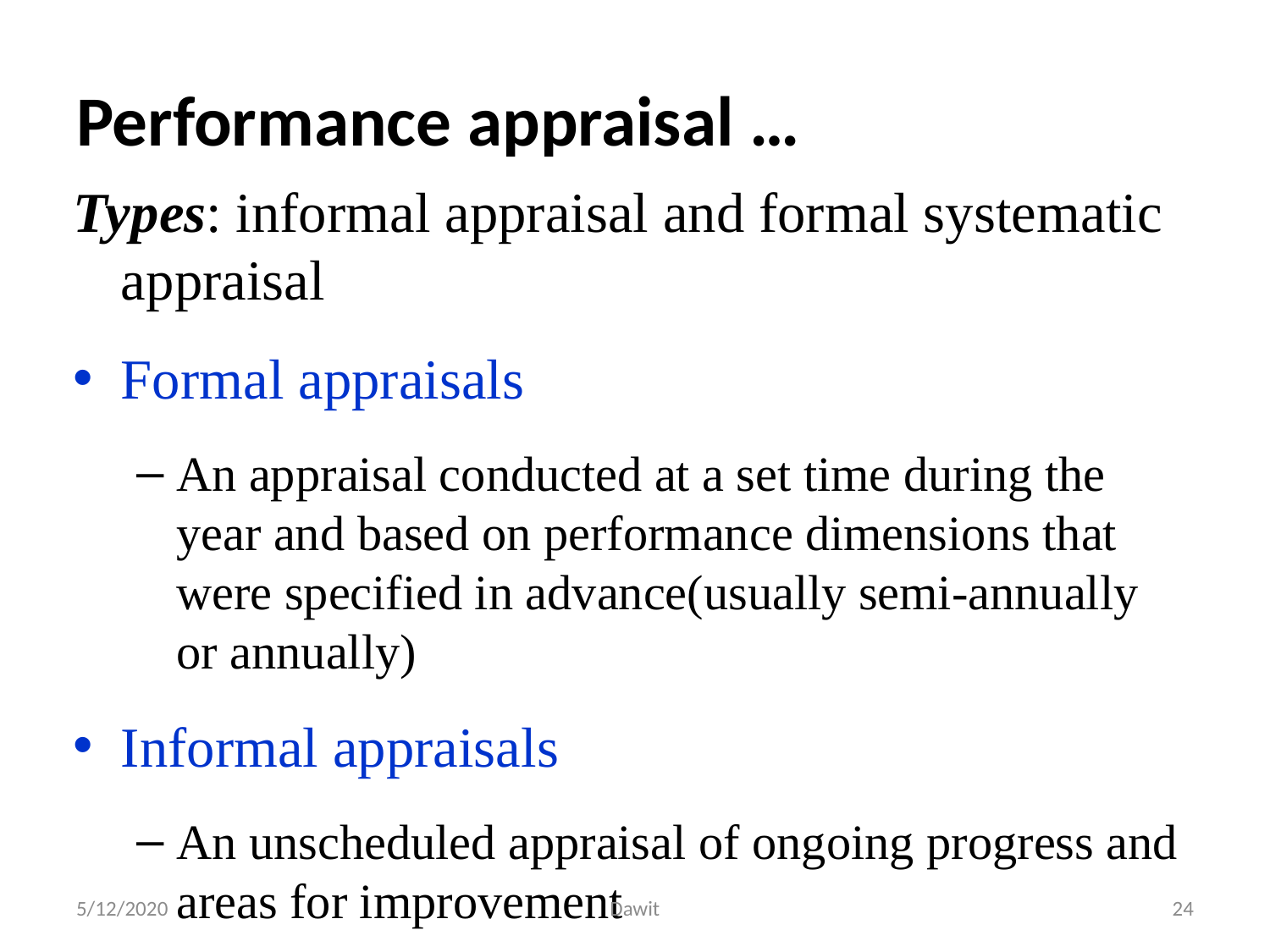

# Performance appraisal …
Types: informal appraisal and formal systematic appraisal
Formal appraisals
An appraisal conducted at a set time during the year and based on performance dimensions that were specified in advance(usually semi-annually or annually)
Informal appraisals
An unscheduled appraisal of ongoing progress and areas for improvement

5/12/2020
Dawit
24